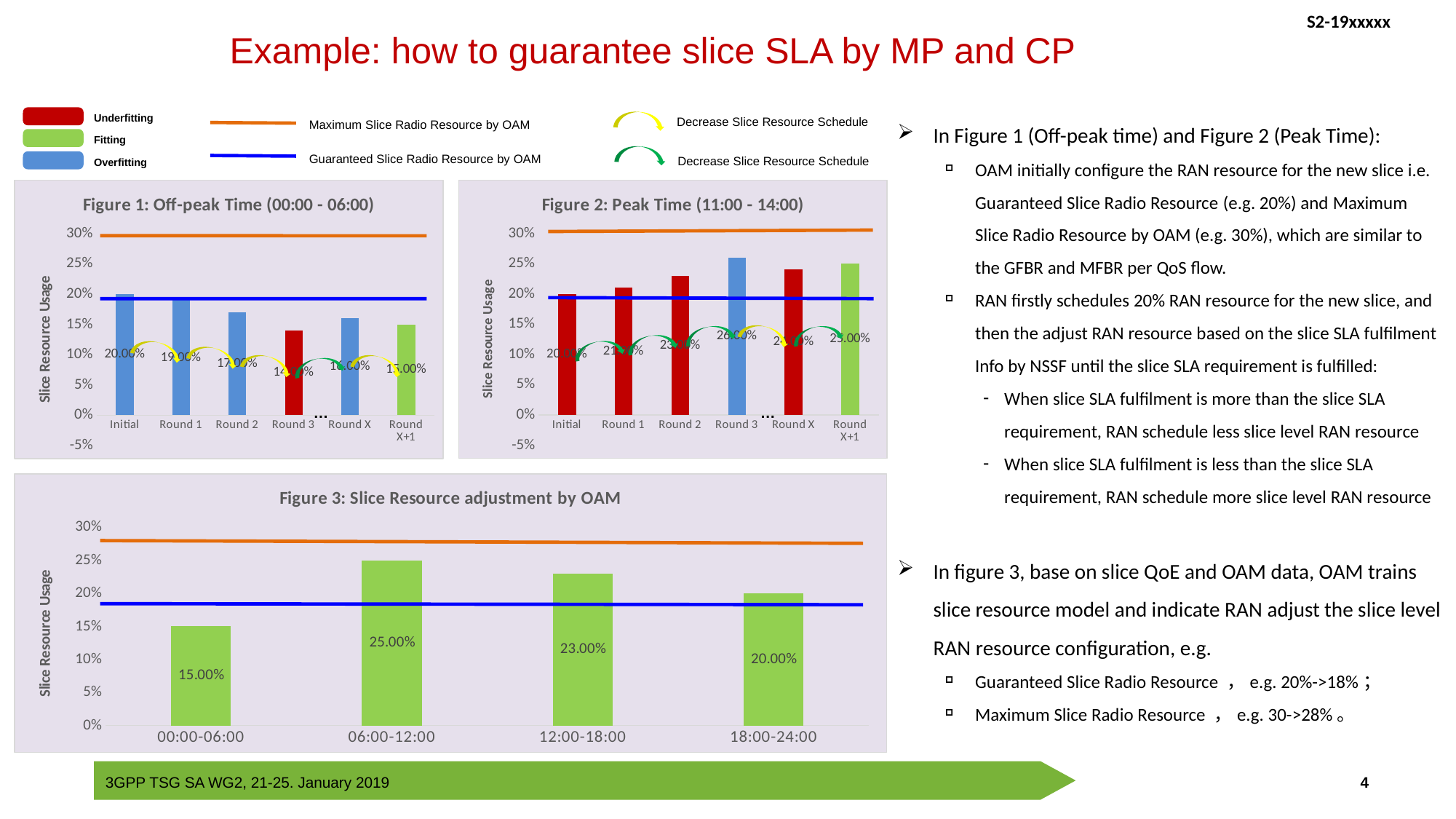

Example: how to guarantee slice SLA by MP and CP
In Figure 1 (Off-peak time) and Figure 2 (Peak Time):
OAM initially configure the RAN resource for the new slice i.e. Guaranteed Slice Radio Resource (e.g. 20%) and Maximum Slice Radio Resource by OAM (e.g. 30%), which are similar to the GFBR and MFBR per QoS flow.
RAN firstly schedules 20% RAN resource for the new slice, and then the adjust RAN resource based on the slice SLA fulfilment Info by NSSF until the slice SLA requirement is fulfilled:
When slice SLA fulfilment is more than the slice SLA requirement, RAN schedule less slice level RAN resource
When slice SLA fulfilment is less than the slice SLA requirement, RAN schedule more slice level RAN resource

In figure 3, base on slice QoE and OAM data, OAM trains slice resource model and indicate RAN adjust the slice level RAN resource configuration, e.g.
Guaranteed Slice Radio Resource ，e.g. 20%->18%；
Maximum Slice Radio Resource ，e.g. 30->28%。
Underfitting
Fitting
Overfitting

Decrease Slice Resource Schedule

Decrease Slice Resource Schedule
Maximum Slice Radio Resource by OAM
Guaranteed Slice Radio Resource by OAM

### Chart: Figure 2: Peak Time (11:00 - 14:00)

| Category |  |
|---|---|
| Initial | 0.2 |
| Round 1 | 0.21 |
| Round 2 | 0.23 |
| Round 3 | 0.26 |
| Round X | 0.24 |
| Round X+1 | 0.25 |

…

### Chart: Figure 1: Off-peak Time (00:00 - 06:00)

| Category |  |
|---|---|
| Initial | 0.2 |
| Round 1 | 0.19 |
| Round 2 | 0.17 |
| Round 3 | 0.14 |
| Round X | 0.16 |
| Round X+1 | 0.15 |

…

### Chart: Figure 3: Slice Resource adjustment by OAM

| Category |  |
|---|---|
| 00:00-06:00 | 0.15 |
| 06:00-12:00 | 0.25 |
| 12:00-18:00 | 0.23 |
| 18:00-24:00 | 0.2 |